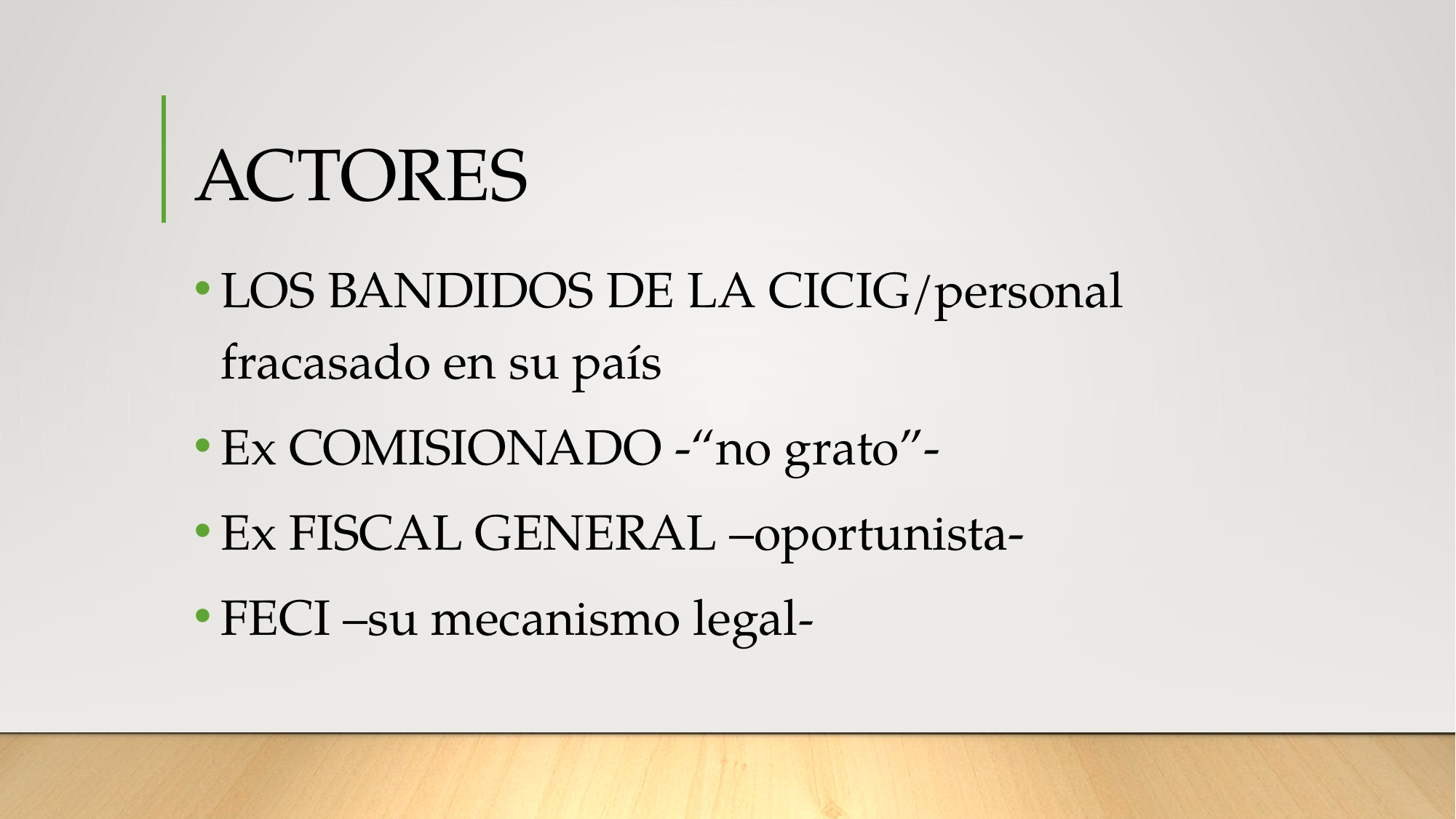

# ACTORES
LOS BANDIDOS DE LA CICIG/personal fracasado en su país
Ex COMISIONADO -“no grato”-
Ex FISCAL GENERAL –oportunista-
FECI –su mecanismo legal-